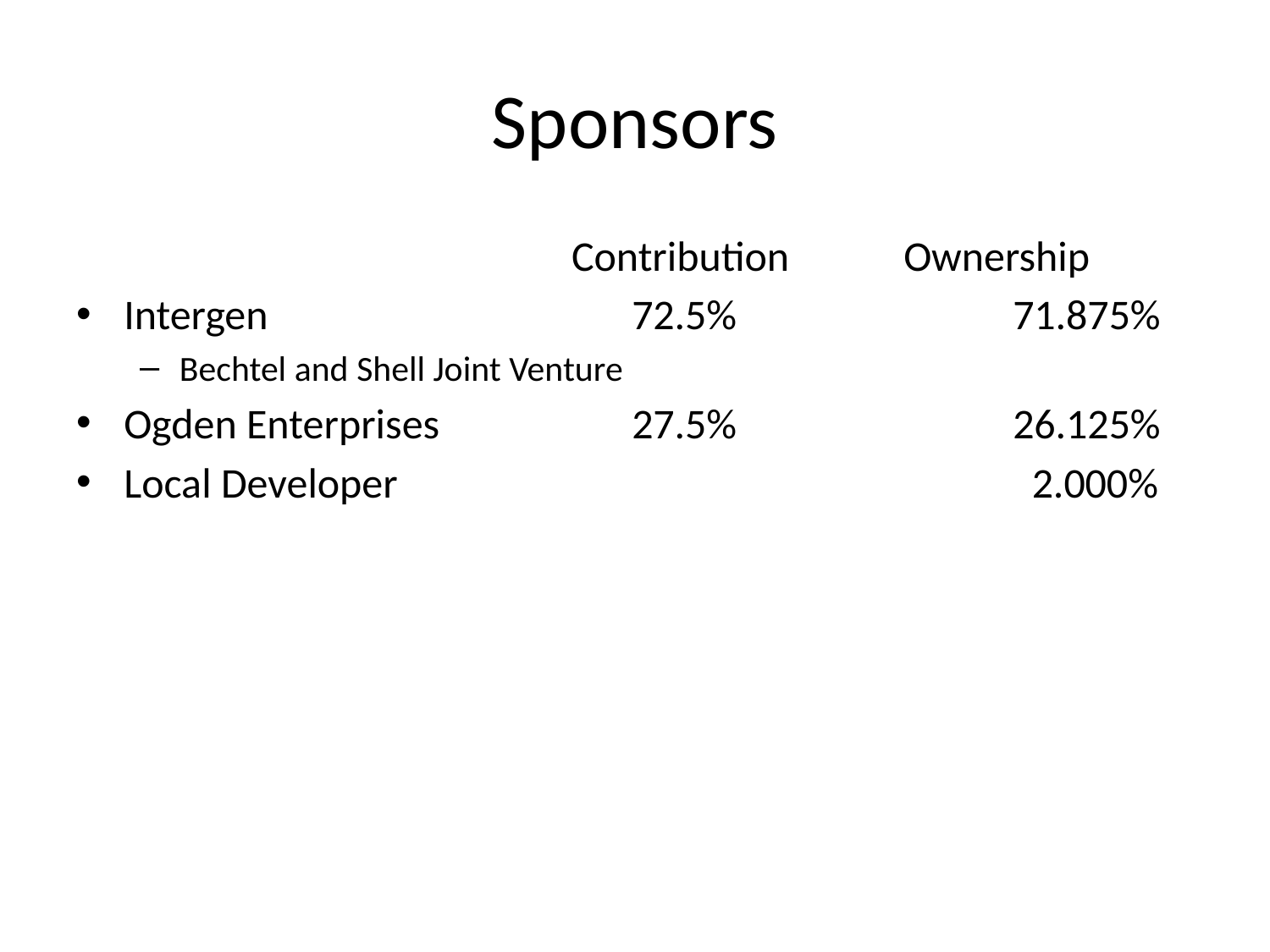

# Sponsors
                                                    Contribution            Ownership
Intergen			72.5%			71.875%
Bechtel and Shell Joint Venture
Ogden Enterprises		27.5%			26.125%
Local Developer					  2.000%